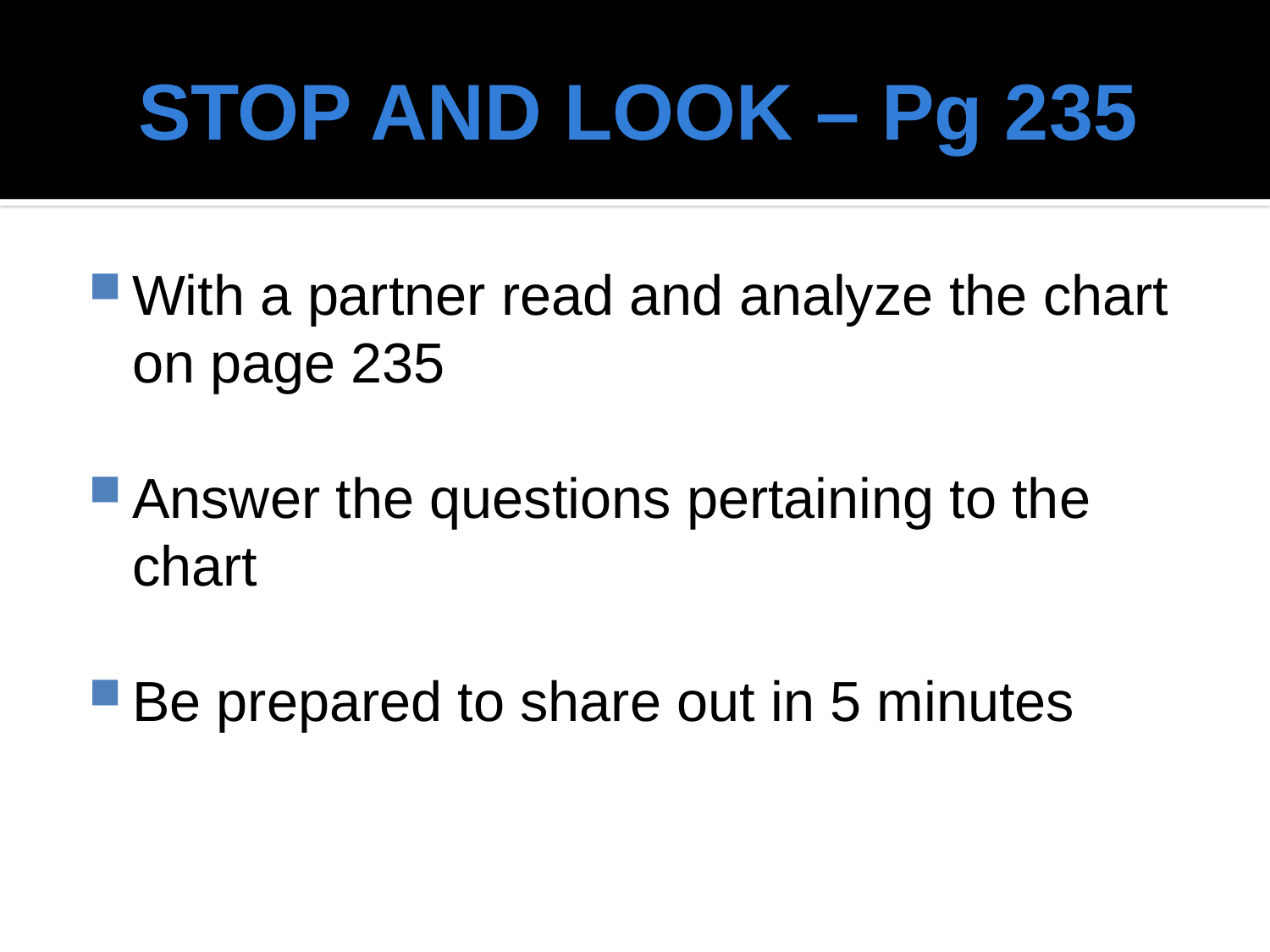

# STOP AND LOOK – Pg 235
With a partner read and analyze the chart on page 235

Answer the questions pertaining to the chart

Be prepared to share out in 5 minutes